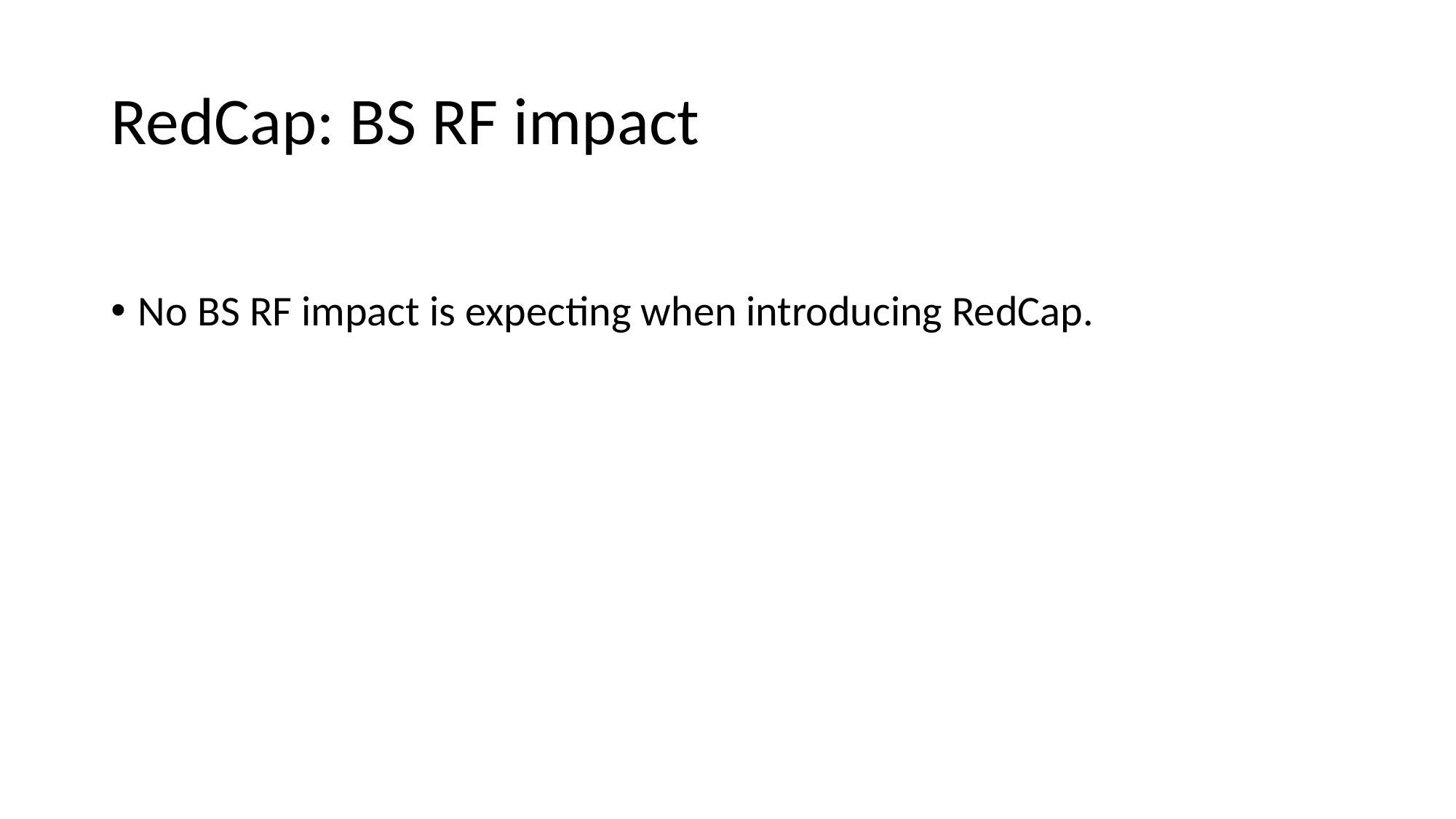

# RedCap: BS RF impact

No BS RF impact is expecting when introducing RedCap.